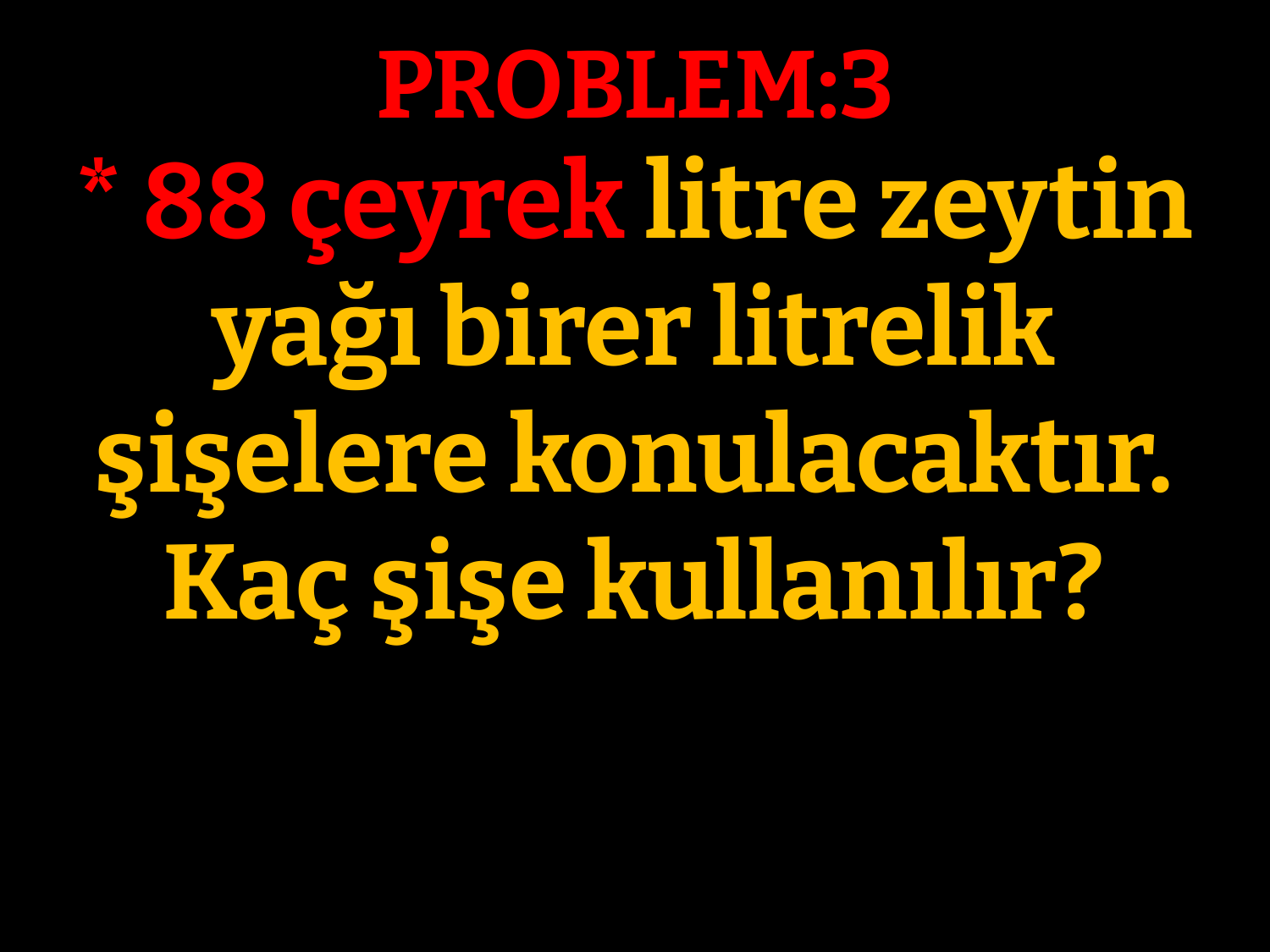

PROBLEM:3
* 88 çeyrek litre zeytin yağı birer litrelik şişelere konulacaktır. Kaç şişe kullanılır?